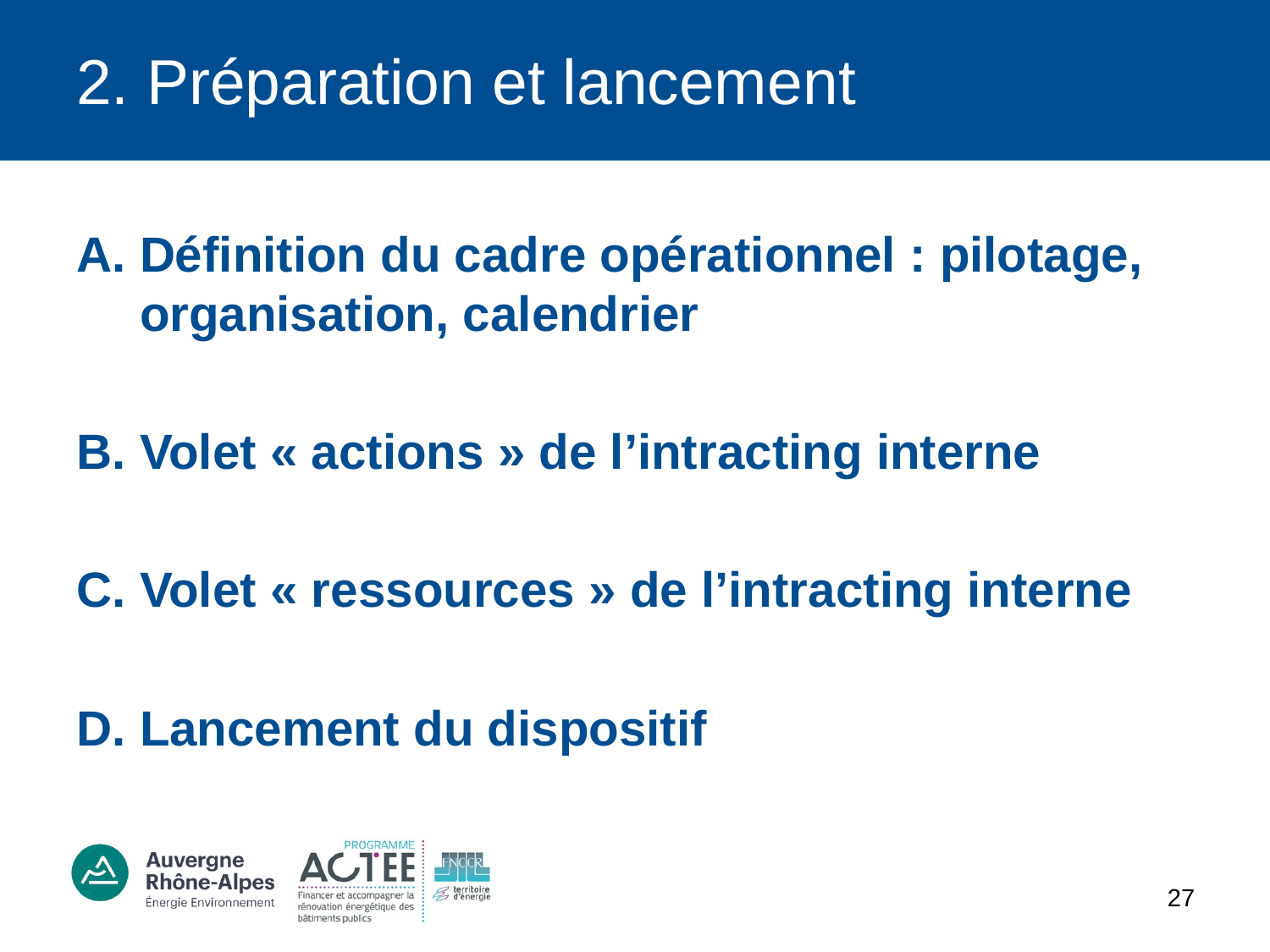

# 2. Préparation et lancement
Définition du cadre opérationnel : pilotage, organisation, calendrier

Volet « actions » de l’intracting interne

Volet « ressources » de l’intracting interne

Lancement du dispositif